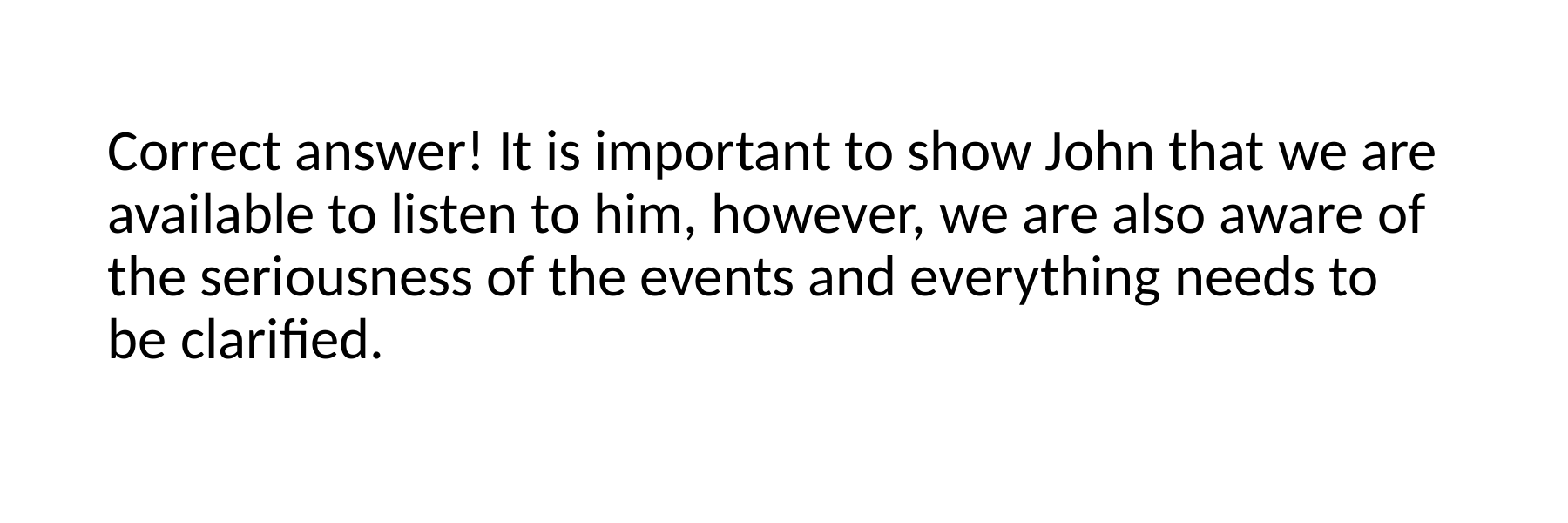

Correct answer! It is important to show John that we are available to listen to him, however, we are also aware of the seriousness of the events and everything needs to be clarified.